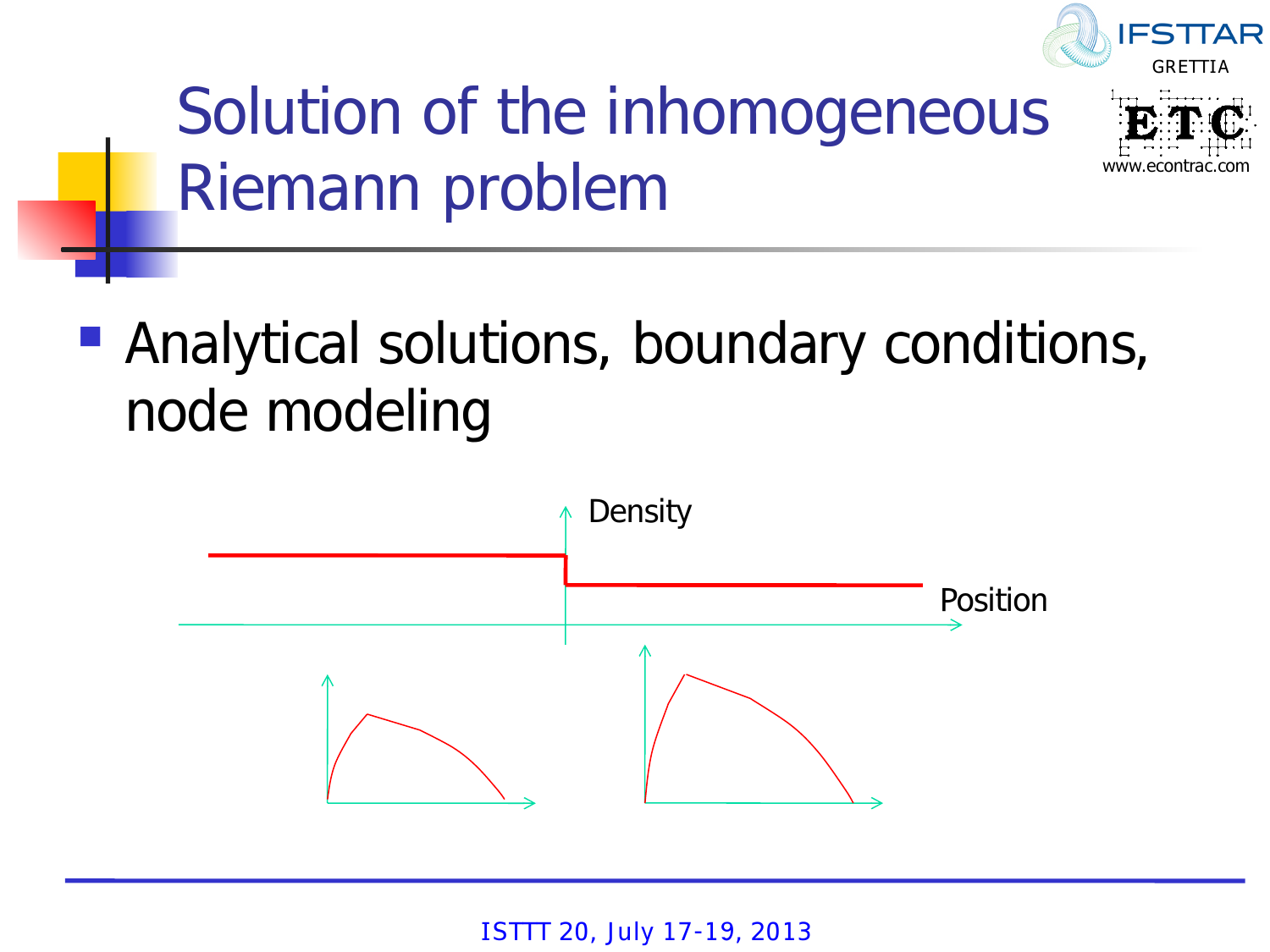

# Solution of the inhomogeneous Riemann problem
Analytical solutions, boundary conditions, node modeling
Density
Position

ISTTT 20, July 17-19, 2013